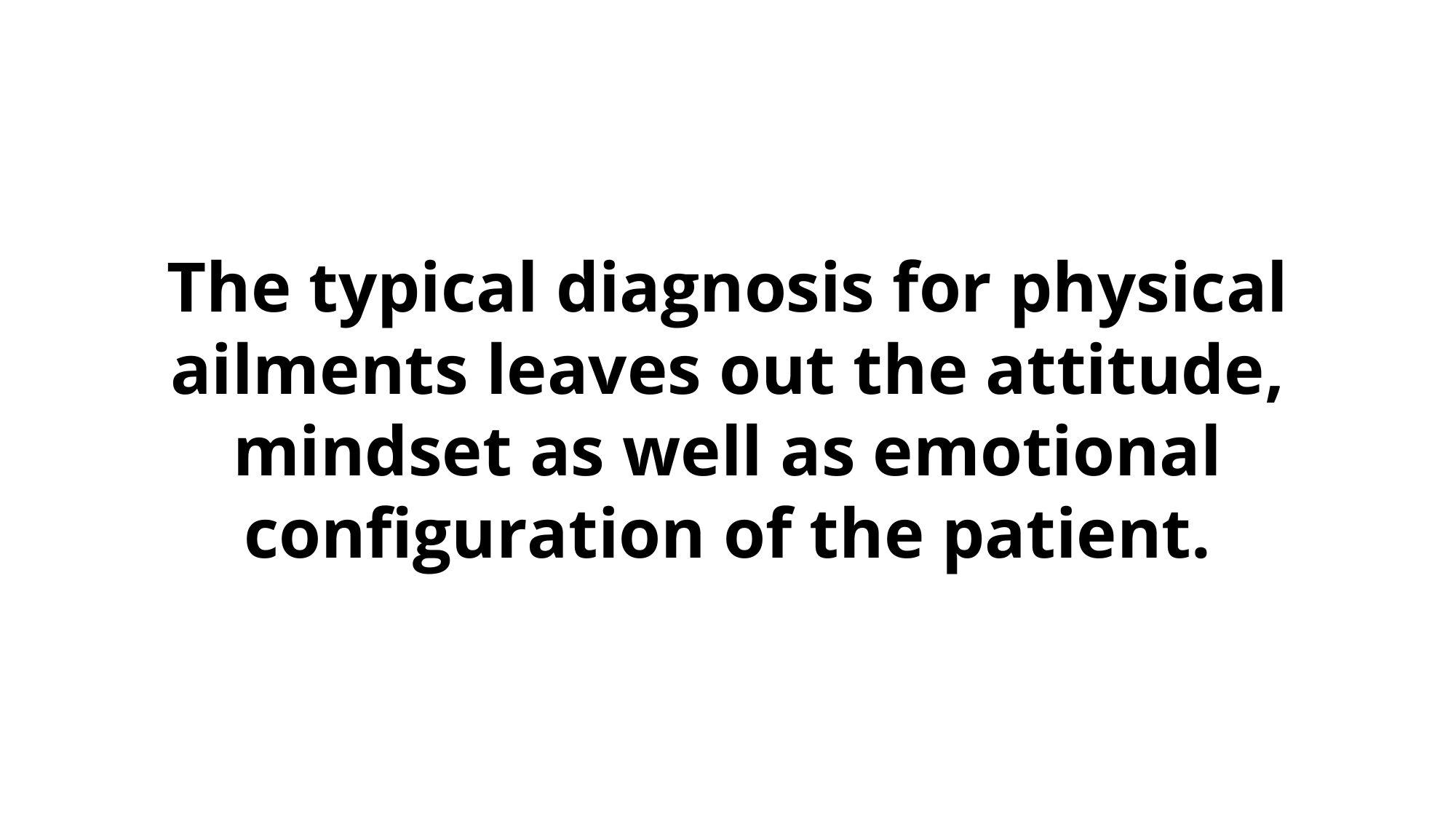

The typical diagnosis for physical ailments leaves out the attitude, mindset as well as emotional configuration of the patient.